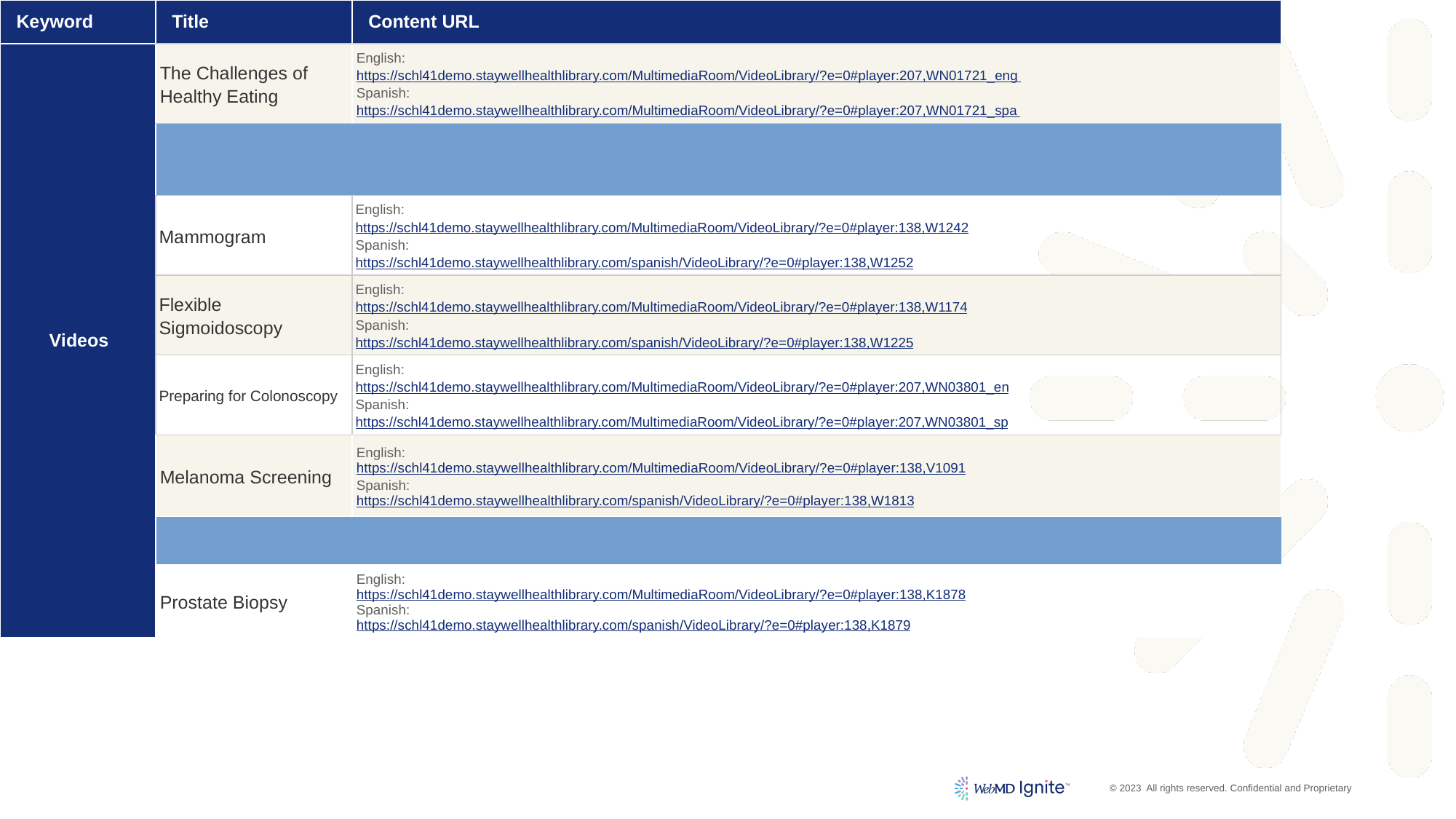

Videos that engage and teach
CHL videos are available in English and Spanish. Here are some highlighted titles.
| Keyword | Title | Content URL |
| --- | --- | --- |
| Videos | The Challenges of Healthy Eating | English: https://schl41demo.staywellhealthlibrary.com/MultimediaRoom/VideoLibrary/?e=0#player:207,WN01721\_eng Spanish: https://schl41demo.staywellhealthlibrary.com/MultimediaRoom/VideoLibrary/?e=0#player:207,WN01721\_spa |
|  |  |  |
|  | Mammogram | English: https://schl41demo.staywellhealthlibrary.com/MultimediaRoom/VideoLibrary/?e=0#player:138,W1242 Spanish: https://schl41demo.staywellhealthlibrary.com/spanish/VideoLibrary/?e=0#player:138,W1252 |
|  | Flexible Sigmoidoscopy | English: https://schl41demo.staywellhealthlibrary.com/MultimediaRoom/VideoLibrary/?e=0#player:138,W1174 Spanish: https://schl41demo.staywellhealthlibrary.com/spanish/VideoLibrary/?e=0#player:138,W1225 |
|  | Preparing for Colonoscopy | English: https://schl41demo.staywellhealthlibrary.com/MultimediaRoom/VideoLibrary/?e=0#player:207,WN03801\_en Spanish: https://schl41demo.staywellhealthlibrary.com/MultimediaRoom/VideoLibrary/?e=0#player:207,WN03801\_sp |
|  | Melanoma Screening | English: https://schl41demo.staywellhealthlibrary.com/MultimediaRoom/VideoLibrary/?e=0#player:138,V1091 Spanish: https://schl41demo.staywellhealthlibrary.com/spanish/VideoLibrary/?e=0#player:138,W1813 |
|  |  |  |
|  | Prostate Biopsy | English: https://schl41demo.staywellhealthlibrary.com/MultimediaRoom/VideoLibrary/?e=0#player:138,K1878 Spanish: https://schl41demo.staywellhealthlibrary.com/spanish/VideoLibrary/?e=0#player:138,K1879 |
|  |  |  |
|  | Testicular Cancer Screening | English: https://schl41demo.staywellhealthlibrary.com/MultimediaRoom/VideoLibrary/?e=0#player:138,V1112 Spanish: https://schl41demo.staywellhealthlibrary.com/spanish/VideoLibrary/?e=0#player:138,V1156 |